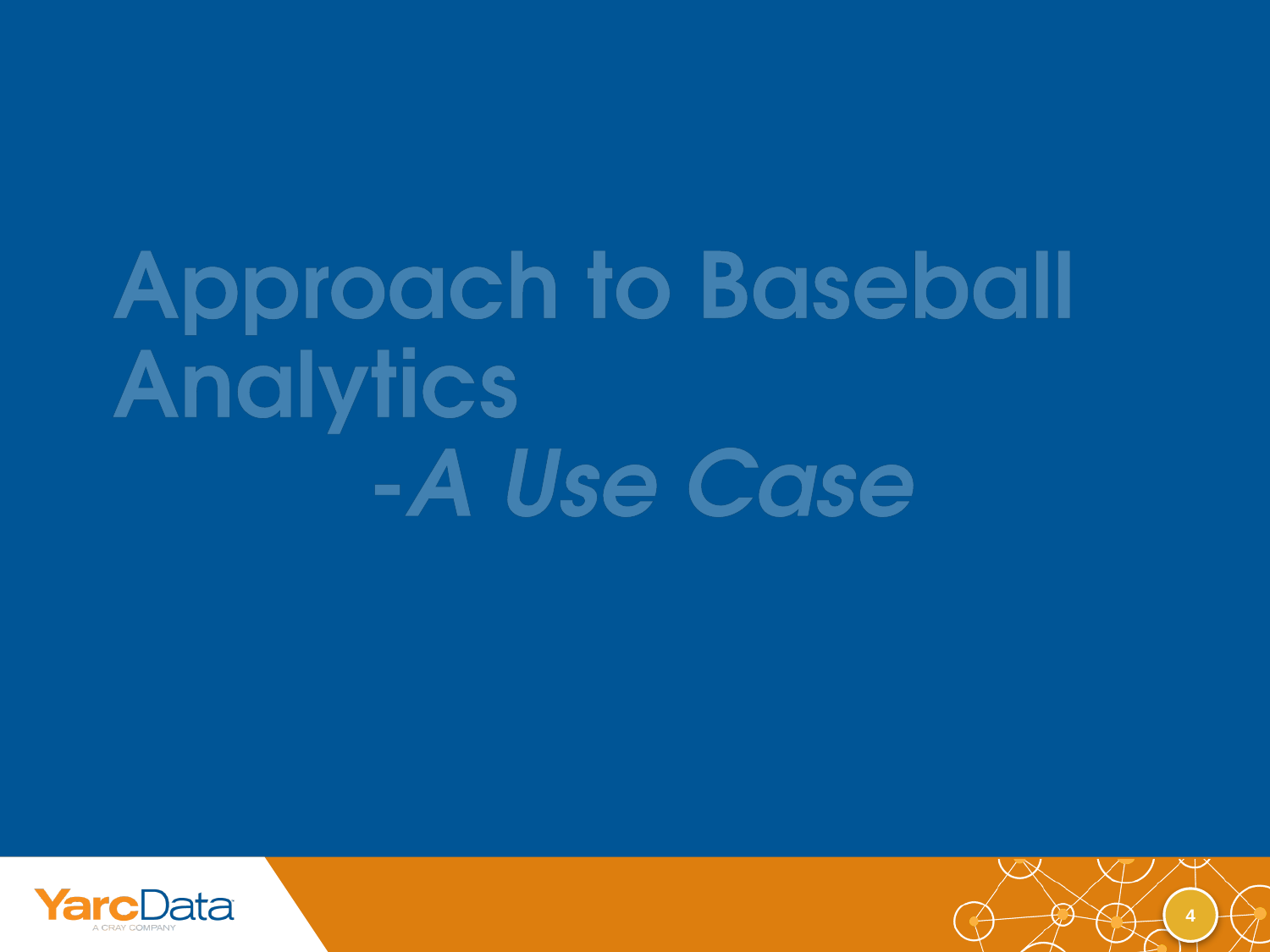

# Approach to Baseball Analytics -A Use Case